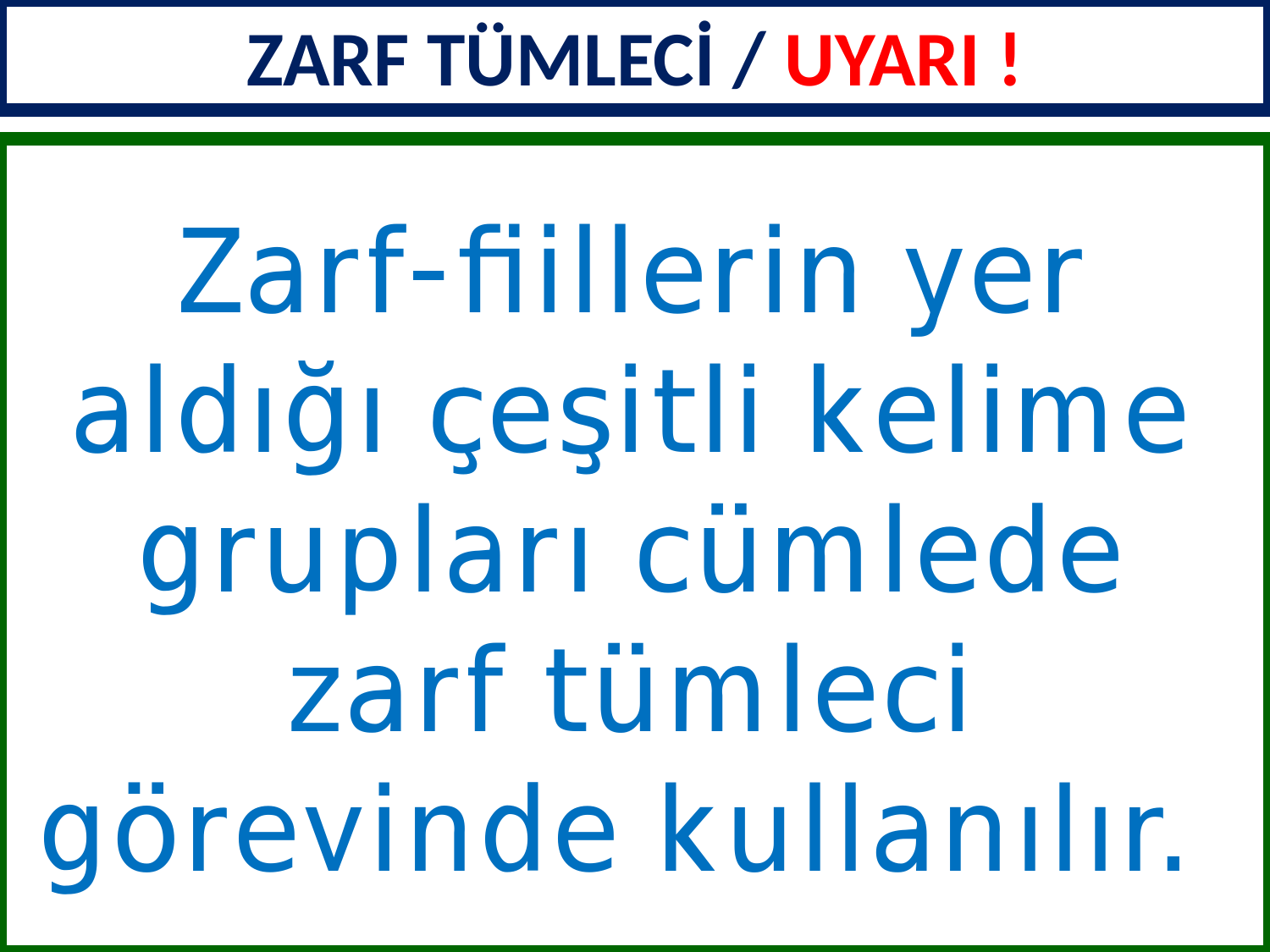

ZARF TÜMLECİ / UYARI !
Zarf-fiillerin yer aldığı çeşitli kelime grupları cümlede zarf tümleci görevinde kullanılır.